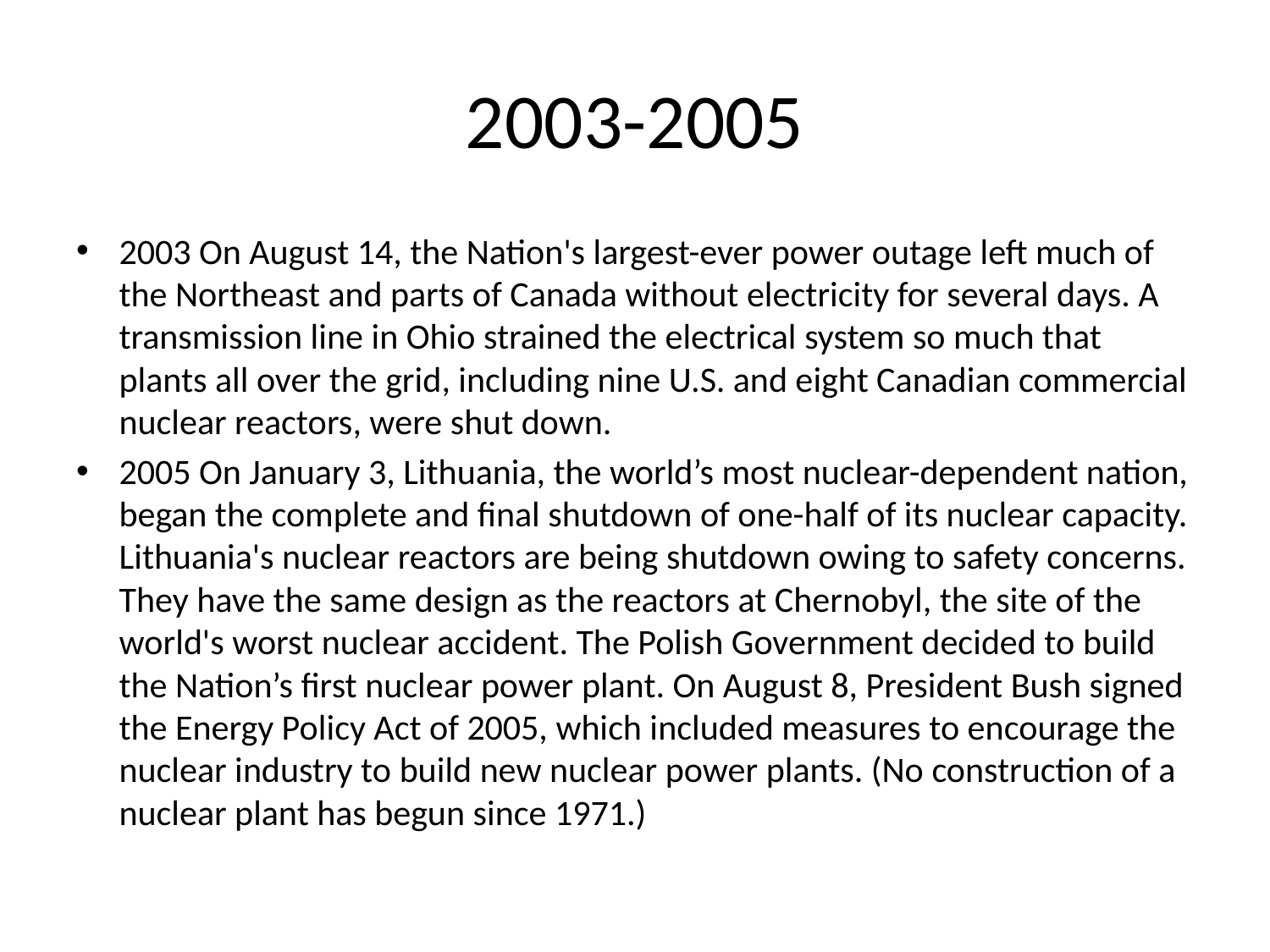

# 2003-2005
2003 On August 14, the Nation's largest-ever power outage left much of the Northeast and parts of Canada without electricity for several days. A transmission line in Ohio strained the electrical system so much that plants all over the grid, including nine U.S. and eight Canadian commercial nuclear reactors, were shut down.
2005 On January 3, Lithuania, the world’s most nuclear-dependent nation, began the complete and final shutdown of one-half of its nuclear capacity. Lithuania's nuclear reactors are being shutdown owing to safety concerns. They have the same design as the reactors at Chernobyl, the site of the world's worst nuclear accident. The Polish Government decided to build the Nation’s first nuclear power plant. On August 8, President Bush signed the Energy Policy Act of 2005, which included measures to encourage the nuclear industry to build new nuclear power plants. (No construction of a nuclear plant has begun since 1971.)